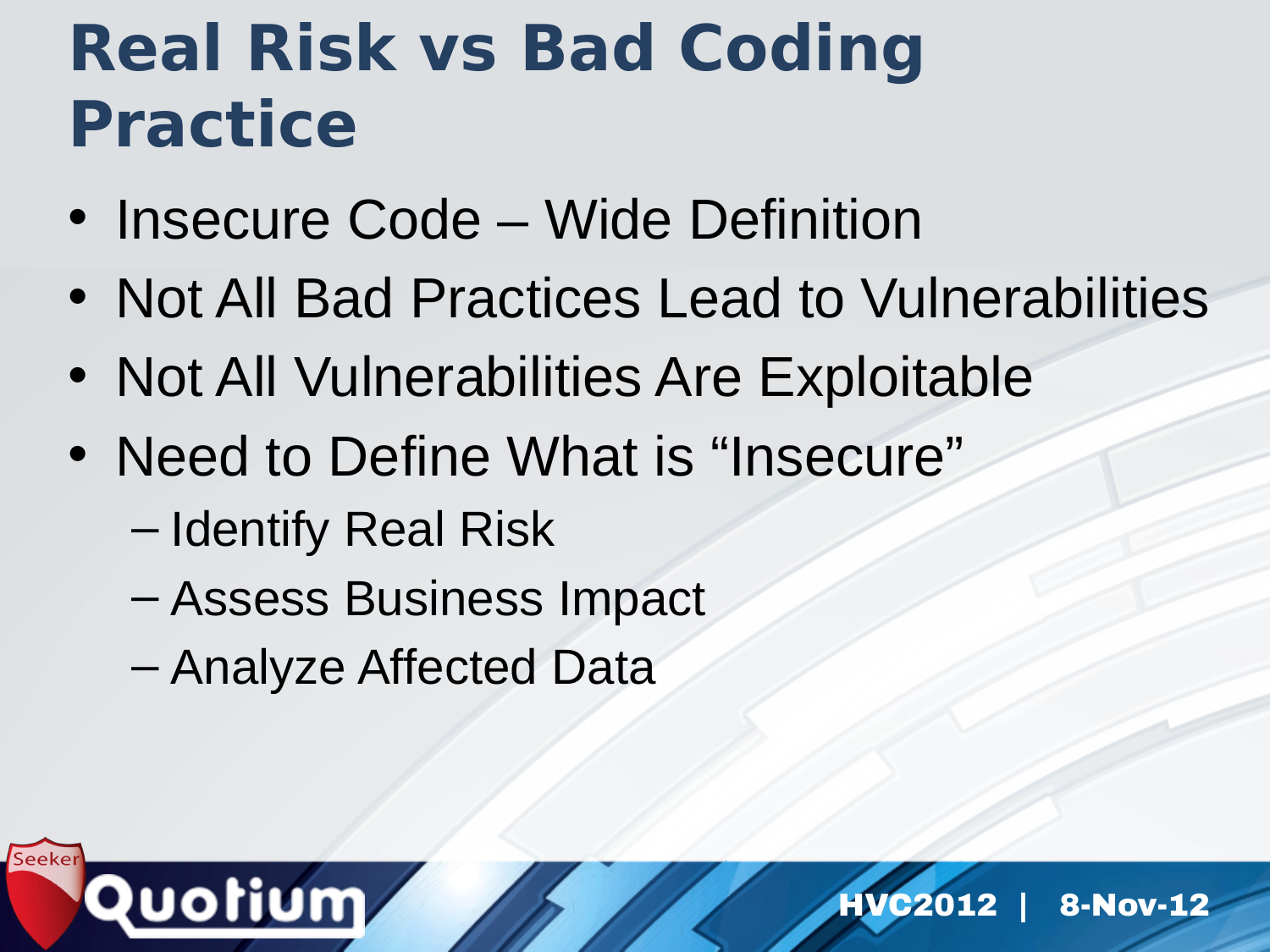

# Real Risk vs Bad Coding Practice
Insecure Code – Wide Definition
Not All Bad Practices Lead to Vulnerabilities
Not All Vulnerabilities Are Exploitable
Need to Define What is “Insecure”
Identify Real Risk
Assess Business Impact
Analyze Affected Data